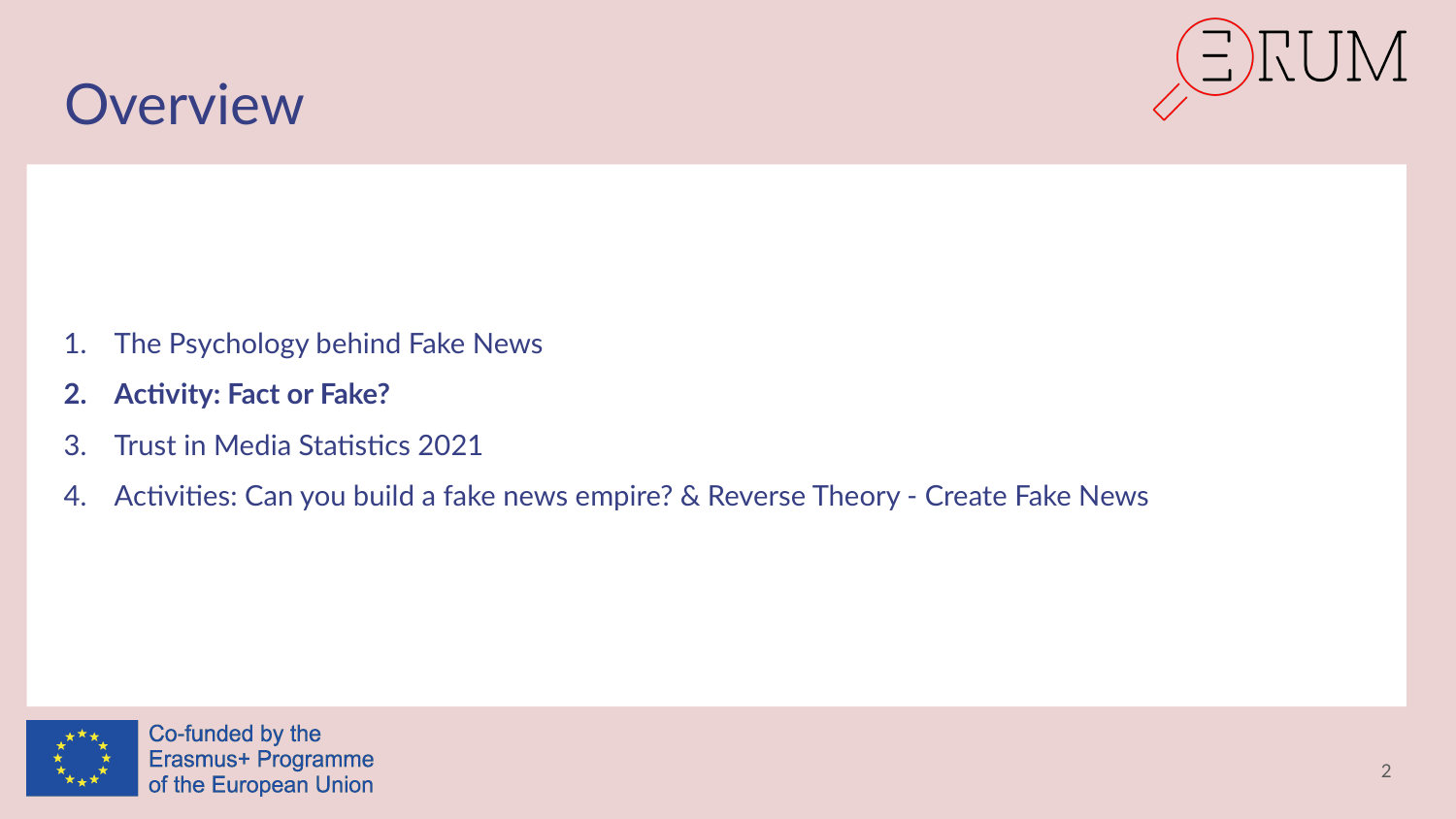

# Overview
The Psychology behind Fake News
Activity: Fact or Fake?
Trust in Media Statistics 2021
Activities: Can you build a fake news empire? & Reverse Theory - Create Fake News

2